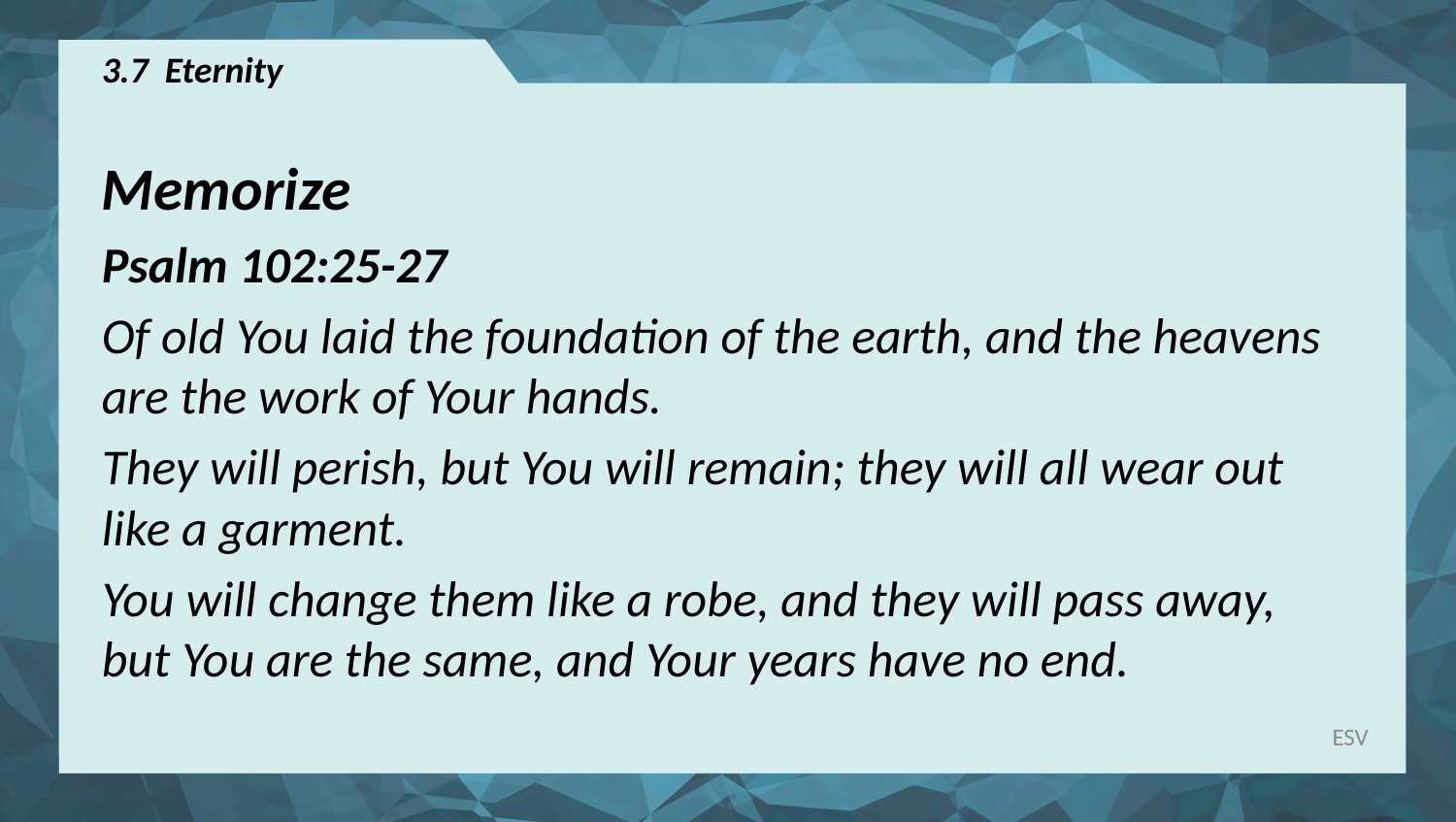

# 3.7  Eternity
Memorize
Psalm 102:25-27
Of old You laid the foundation of the earth, and the heavens are the work of Your hands.
They will perish, but You will remain; they will all wear out like a garment.
You will change them like a robe, and they will pass away, but You are the same, and Your years have no end.
ESV